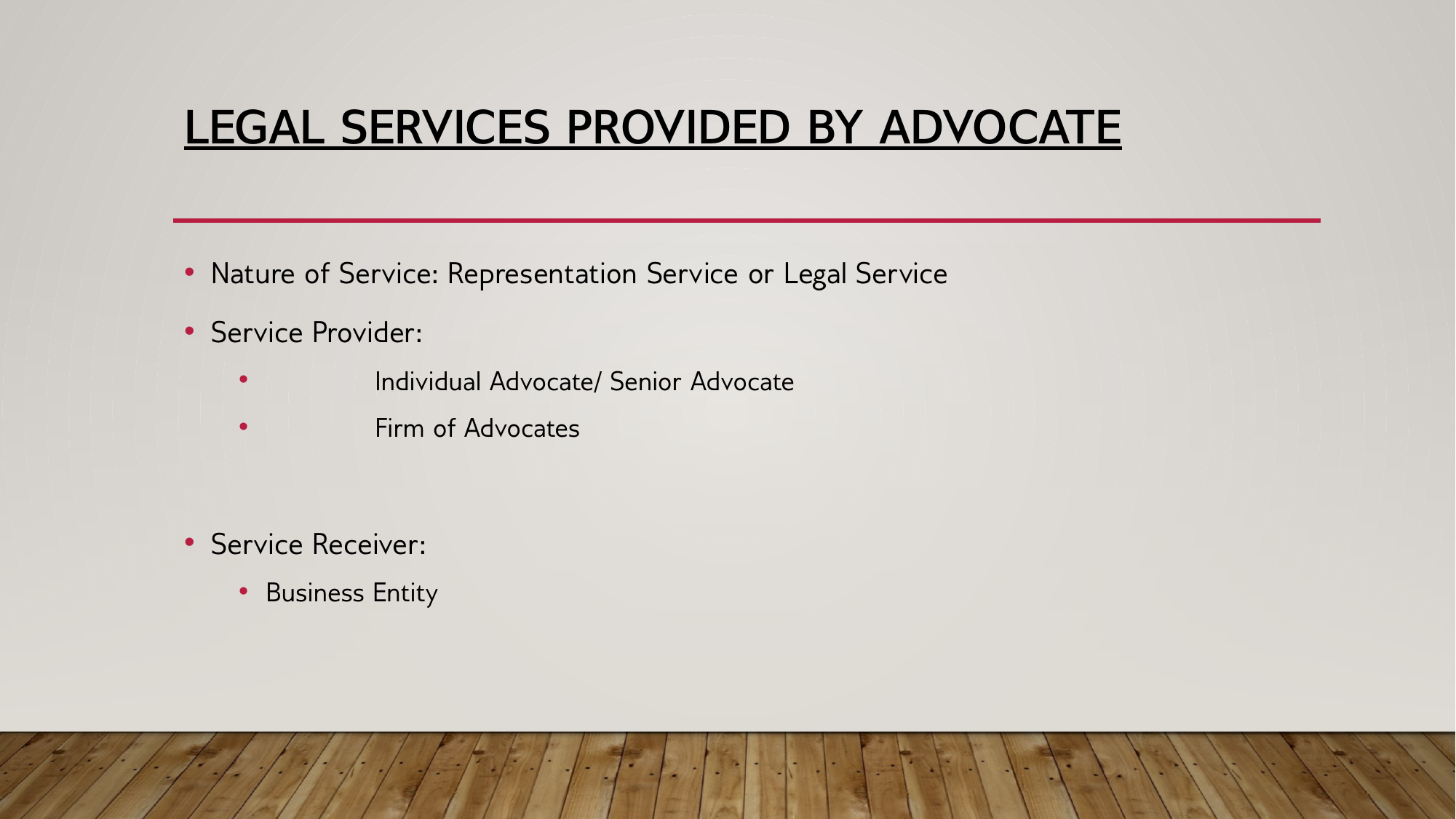

# Legal Services Provided by Advocate
Nature of Service: Representation Service or Legal Service
Service Provider:
	Individual Advocate/ Senior Advocate
	Firm of Advocates

Service Receiver:
Business Entity